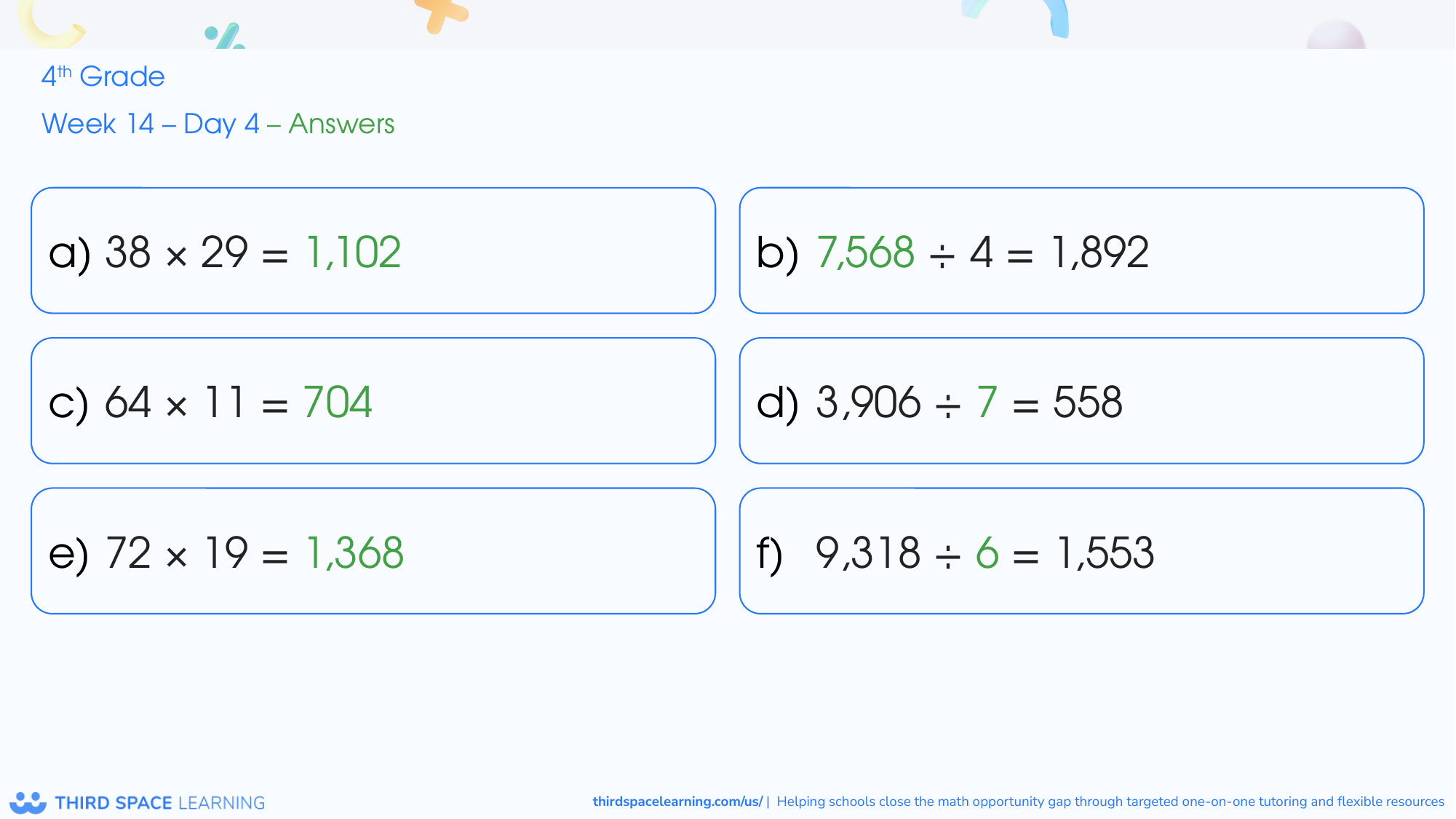

4th Grade
Week 14 – Day 4 – Answers
38 × 29 = 1,102
7,568 ÷ 4 = 1,892
64 × 11 = 704
3,906 ÷ 7 = 558
72 × 19 = 1,368
9,318 ÷ 6 = 1,553